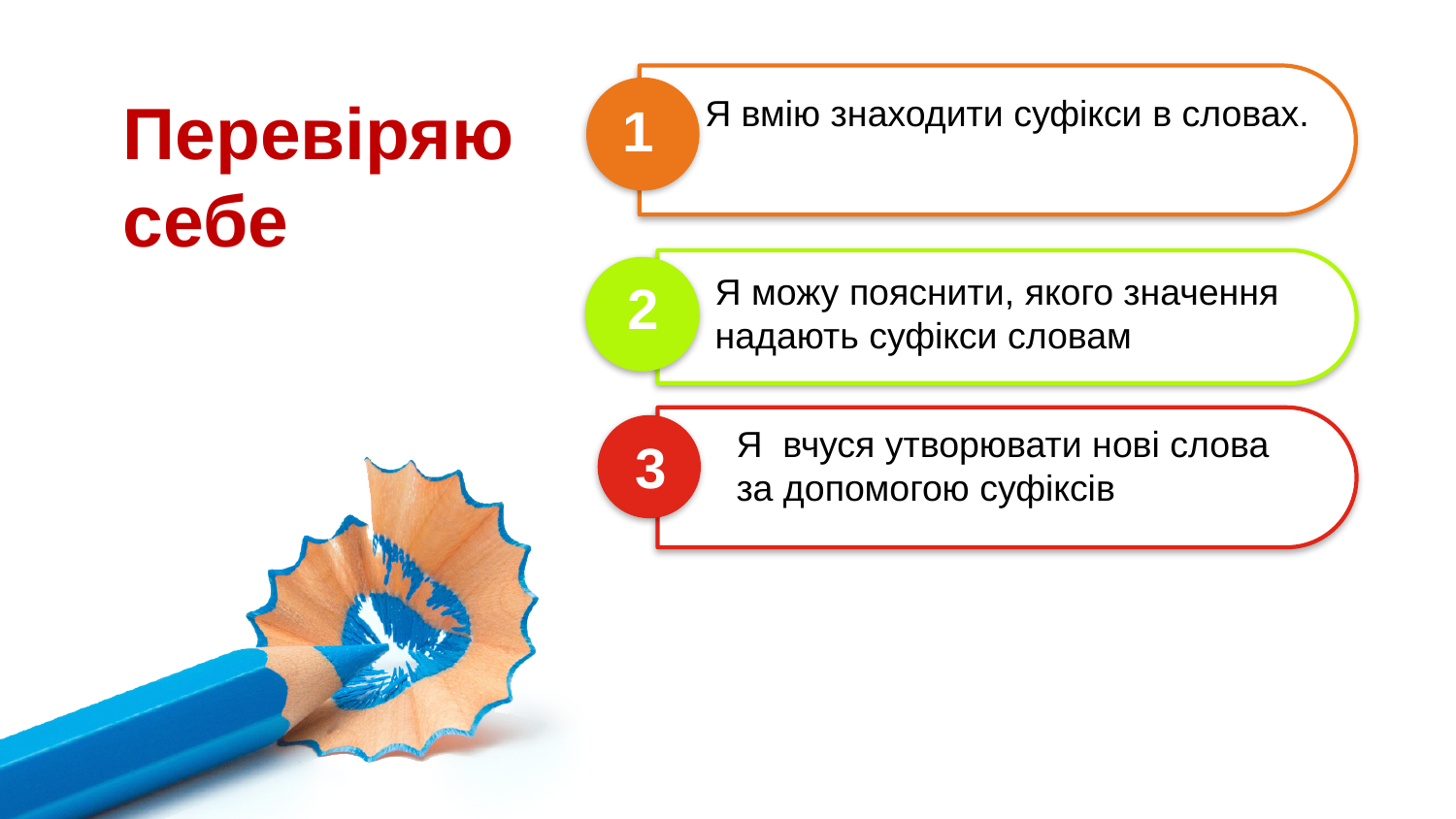

Перевіряю себе

Я вмію знаходити суфікси в словах.

1

Я можу пояснити, якого значення
надають суфікси словам
2
Я  вчуся утворювати нові слова
за допомогою суфіксів

3
4